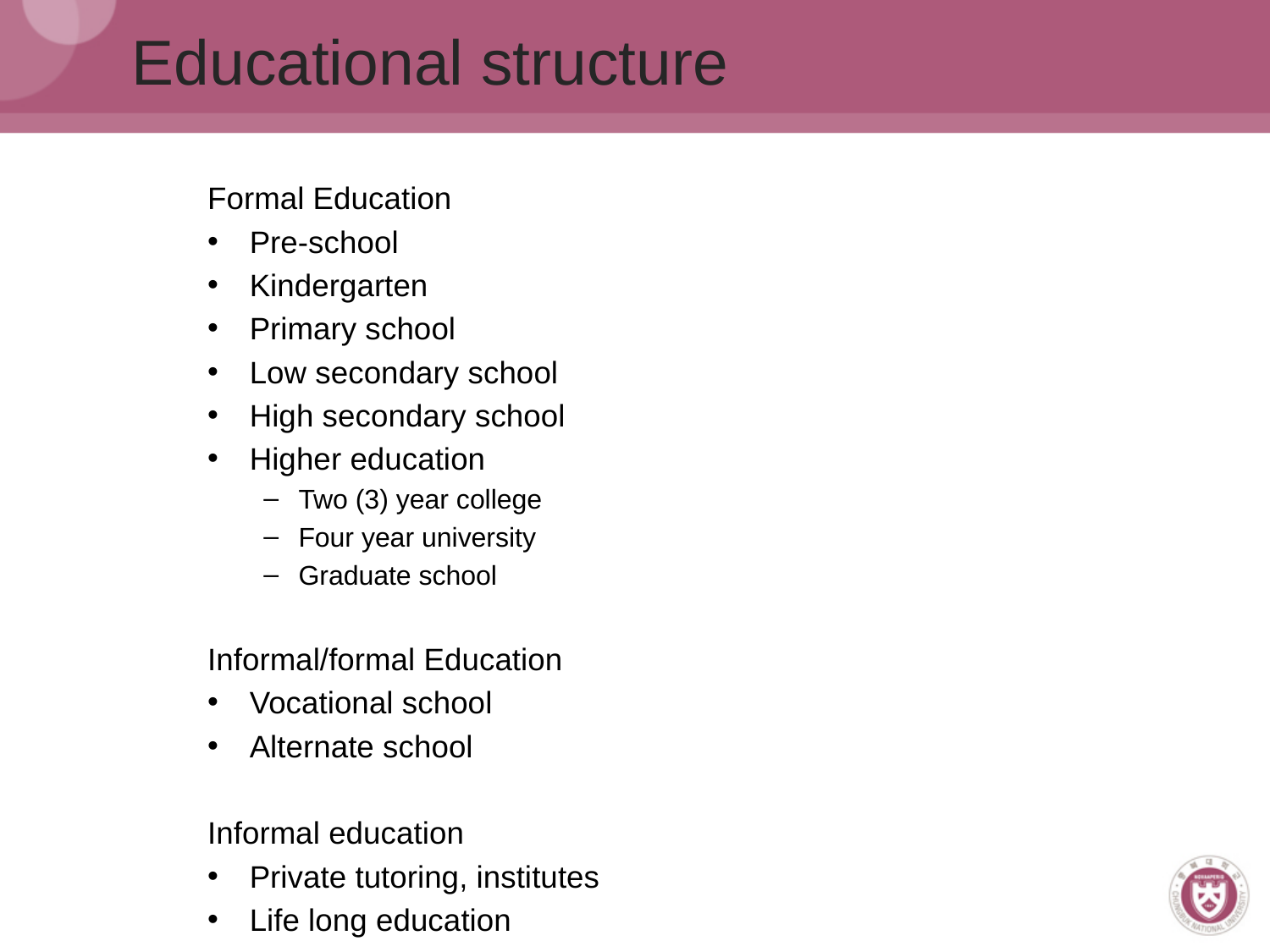

# Educational structure
Formal Education
Pre-school
Kindergarten
Primary school
Low secondary school
High secondary school
Higher education
Two (3) year college
Four year university
Graduate school

Informal/formal Education
Vocational school
Alternate school

Informal education
Private tutoring, institutes
Life long education